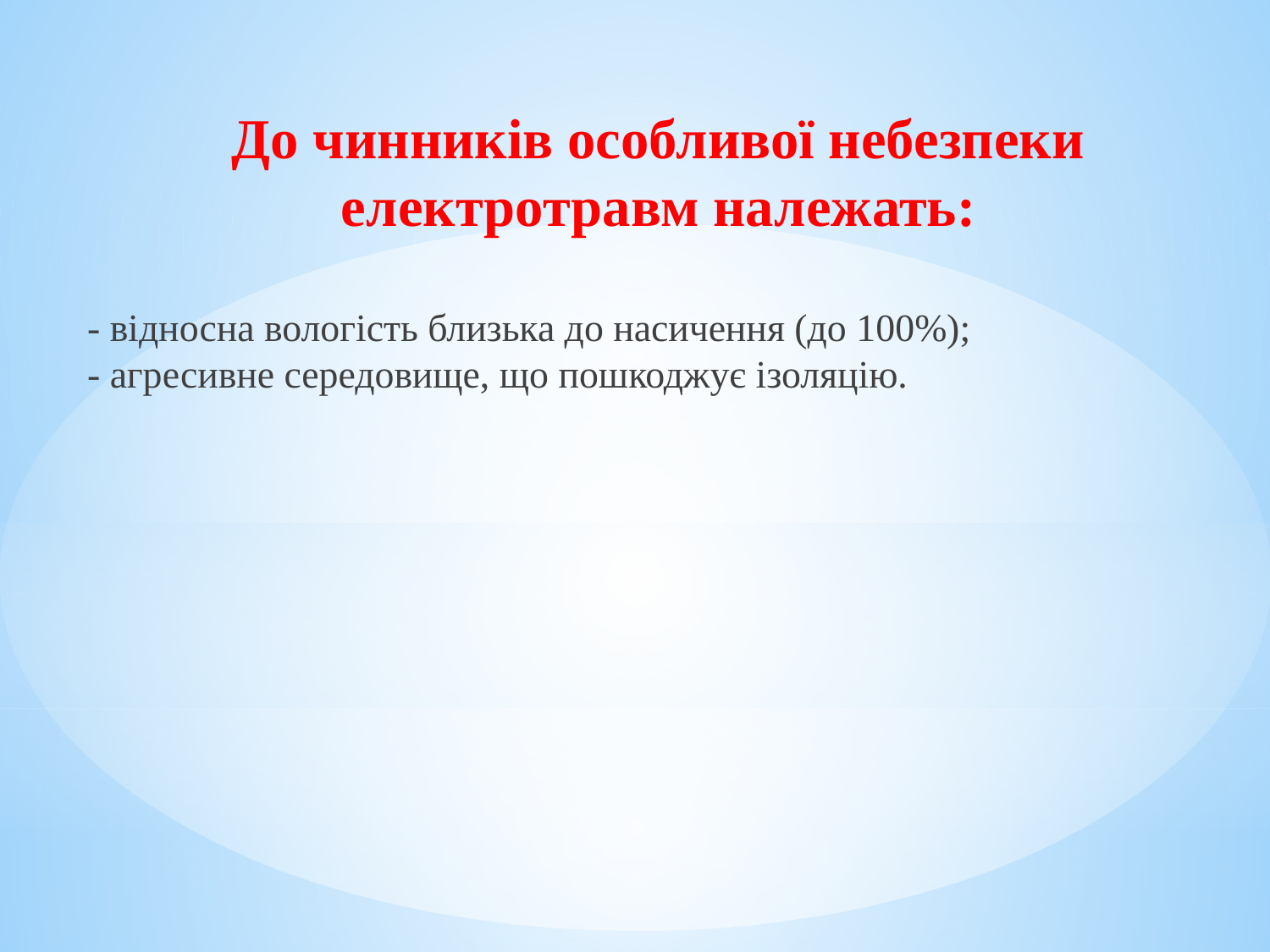

# До чинників особливої небезпеки електротравм належать:
 - відносна вологість близька до насичення (до 100%);
 - агресивне середовище, що пошкоджує ізоляцію.